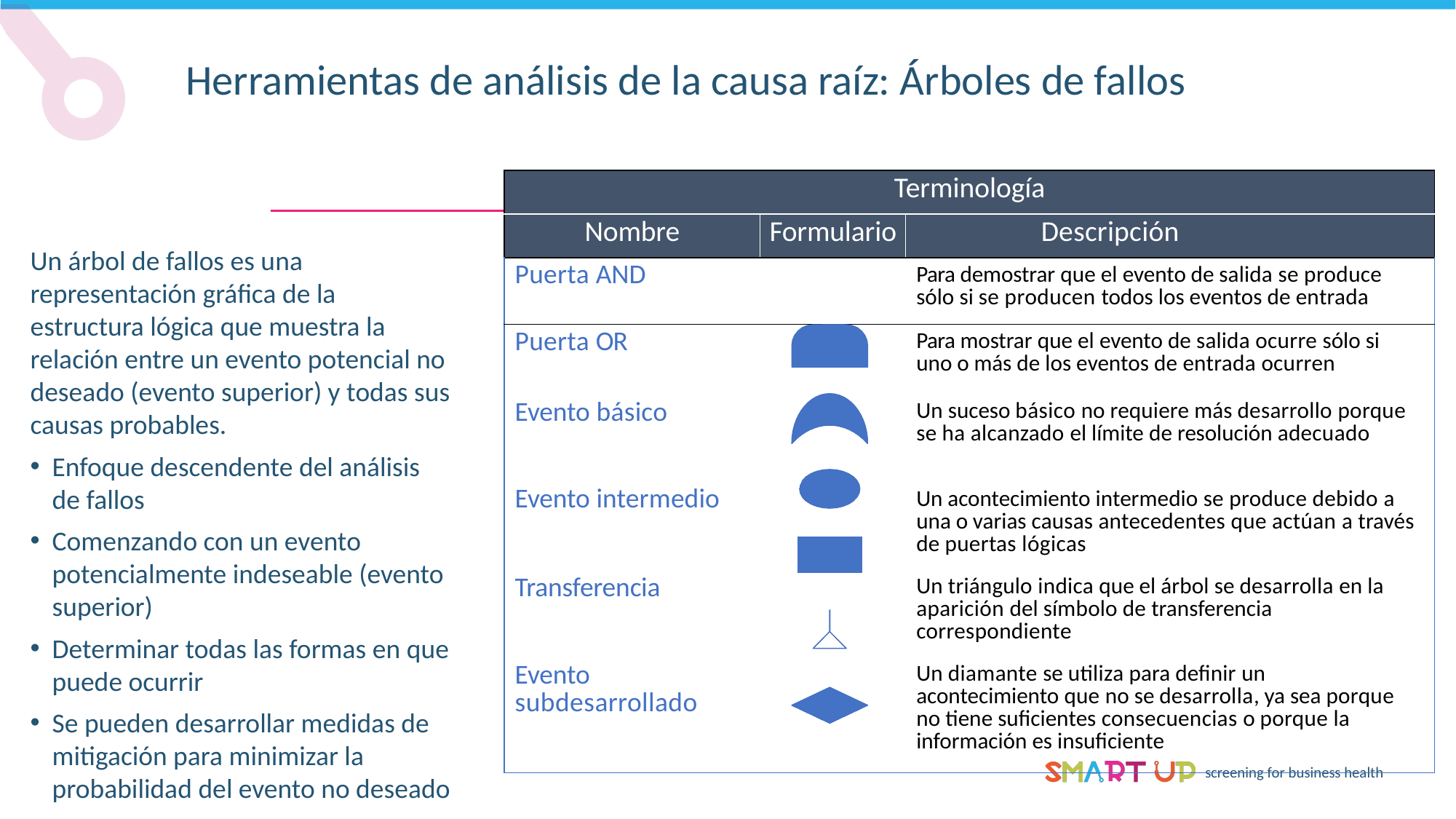

Herramientas de análisis de la causa raíz: Árboles de fallos
| Terminología |  |  |
| --- | --- | --- |
| Nombre | Formulario | Descripción |
| Puerta AND |  | Para demostrar que el evento de salida se produce sólo si se producen todos los eventos de entrada |
| Puerta OR |  | Para mostrar que el evento de salida ocurre sólo si uno o más de los eventos de entrada ocurren |
| Evento básico |  | Un suceso básico no requiere más desarrollo porque se ha alcanzado el límite de resolución adecuado |
| Evento intermedio |  | Un acontecimiento intermedio se produce debido a una o varias causas antecedentes que actúan a través de puertas lógicas |
| Transferencia |  | Un triángulo indica que el árbol se desarrolla en la aparición del símbolo de transferencia correspondiente |
| Evento subdesarrollado |  | Un diamante se utiliza para definir un acontecimiento que no se desarrolla, ya sea porque no tiene suficientes consecuencias o porque la información es insuficiente |
Un árbol de fallos es una representación gráfica de la estructura lógica que muestra la relación entre un evento potencial no deseado (evento superior) y todas sus causas probables.
Enfoque descendente del análisis de fallos
Comenzando con un evento potencialmente indeseable (evento superior)
Determinar todas las formas en que puede ocurrir
Se pueden desarrollar medidas de mitigación para minimizar la probabilidad del evento no deseado